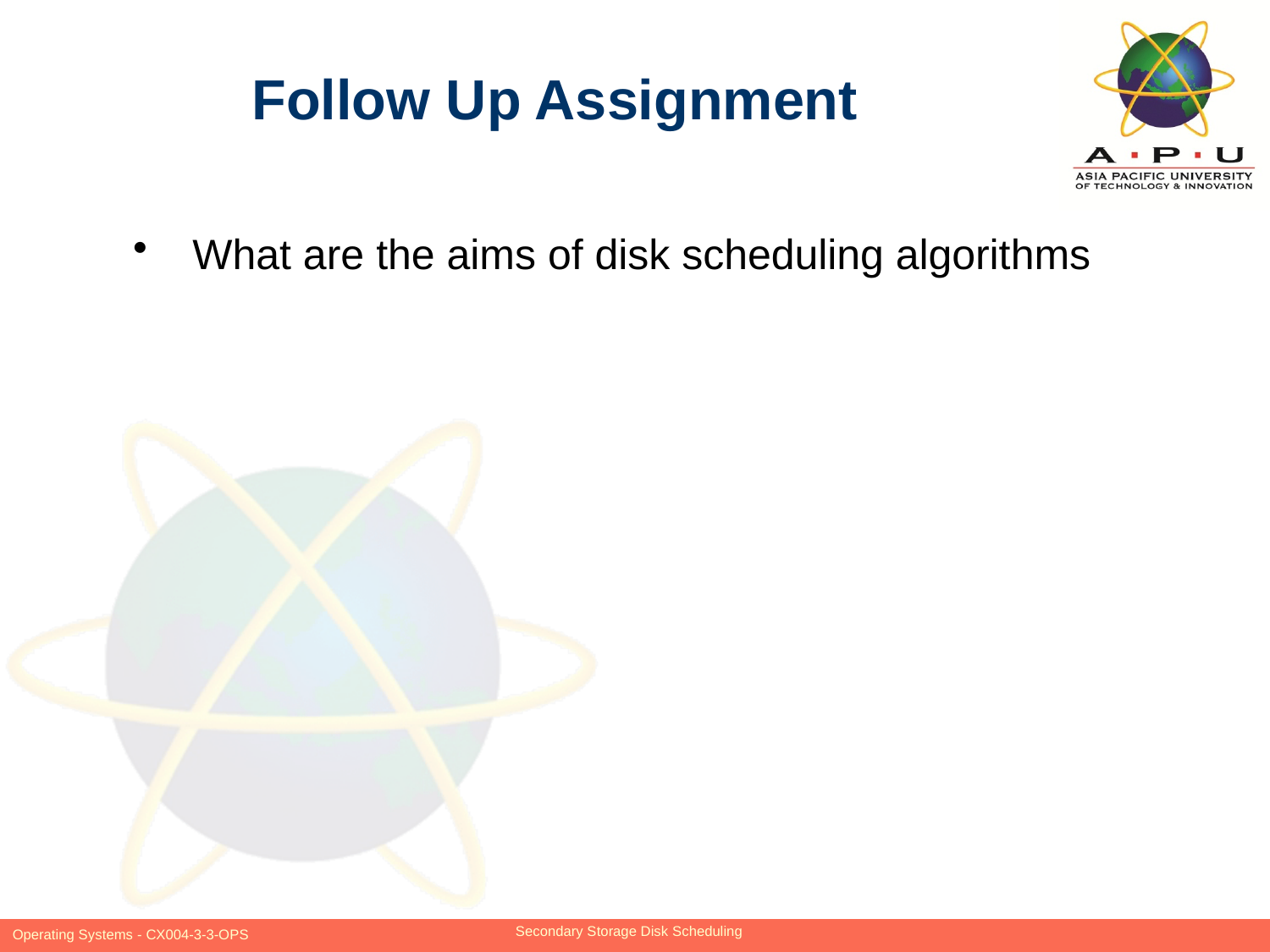

Follow Up Assignment

 What are the aims of disk scheduling algorithms

Slide 18 of 21